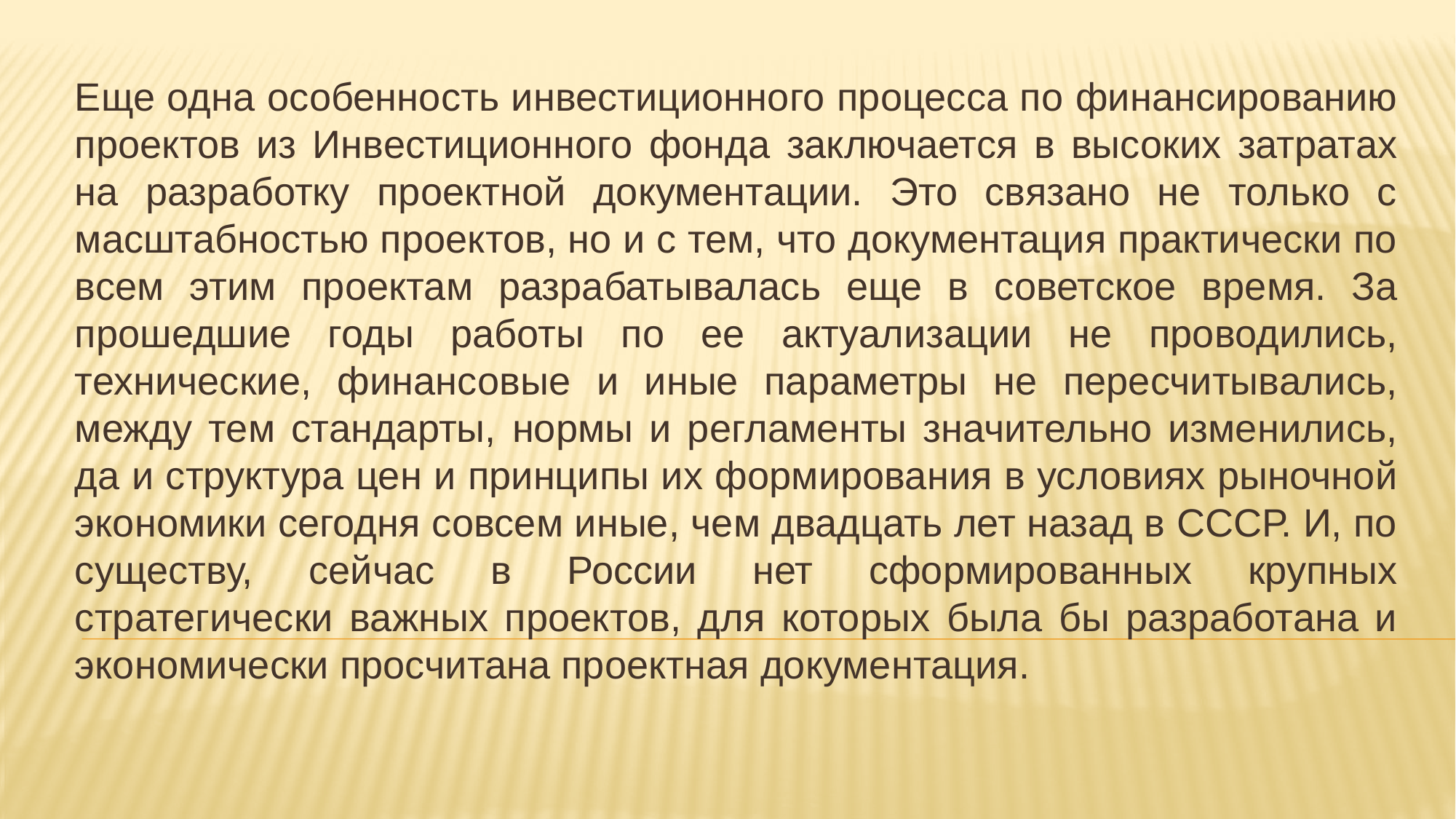

Еще одна особенность инвестиционного процесса по финансированию проектов из Инвестиционного фонда заключается в высоких затратах на разработку проектной документации. Это связано не только с масштабностью проектов, но и с тем, что документация практически по всем этим проектам разрабатывалась еще в советское время. За прошедшие годы работы по ее актуализации не проводились, технические, финансовые и иные параметры не пересчитывались, между тем стандарты, нормы и регламенты значительно изменились, да и структура цен и принципы их формирования в условиях рыночной экономики сегодня совсем иные, чем двадцать лет назад в СССР. И, по существу, сейчас в России нет сформированных крупных стратегически важных проектов, для которых была бы разработана и экономически просчитана проектная документация.